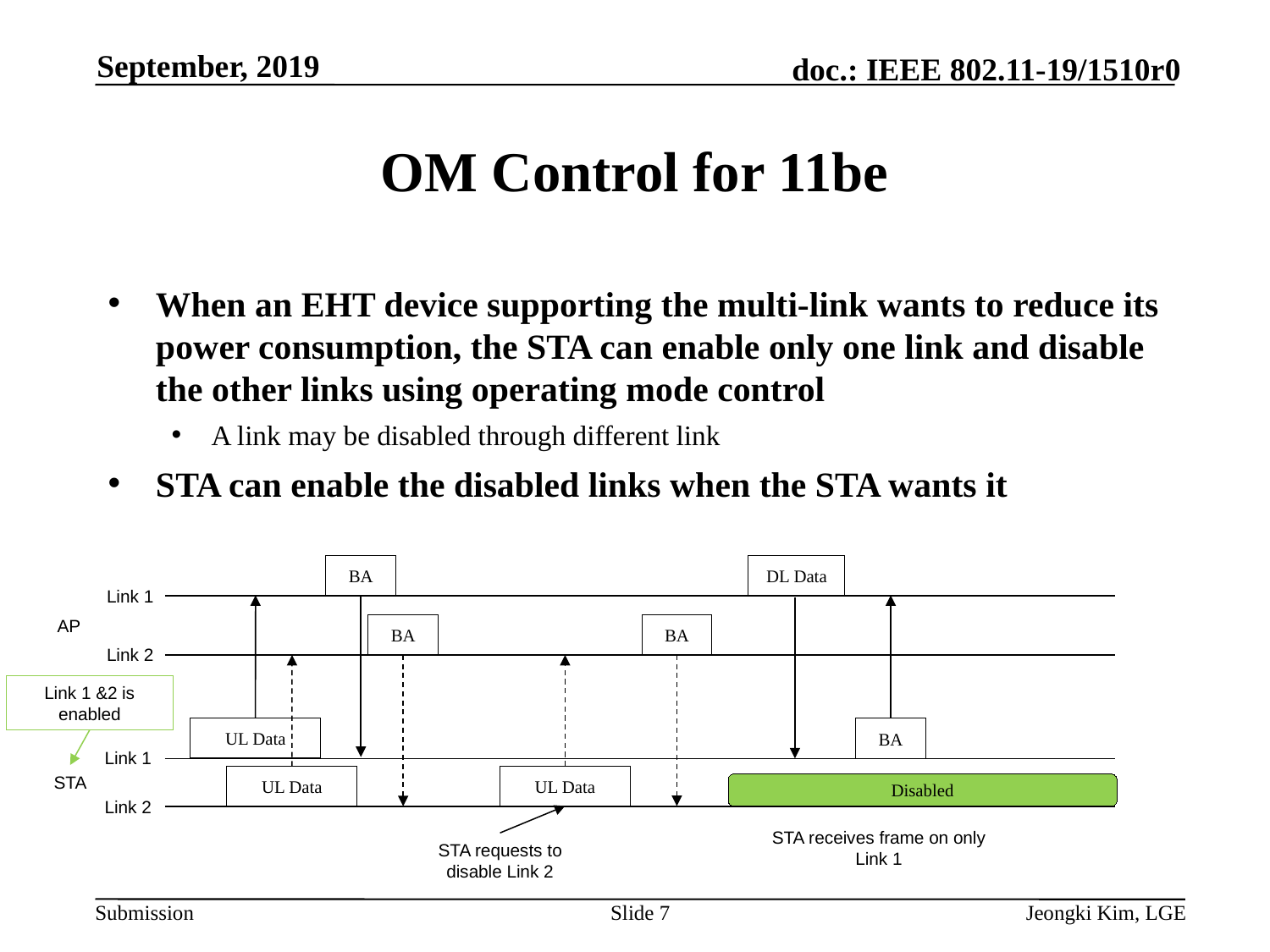

September, 2019
# OM Control for 11be
When an EHT device supporting the multi-link wants to reduce its power consumption, the STA can enable only one link and disable the other links using operating mode control
A link may be disabled through different link
STA can enable the disabled links when the STA wants it
BA
DL Data
Link 1
AP
BA
BA
Link 2
Link 1 &2 is enabled
UL Data
BA
Link 1
STA
UL Data
UL Data
Disabled
Link 2
STA receives frame on only Link 1
STA requests to disable Link 2
Slide 7
Jeongki Kim, LGE